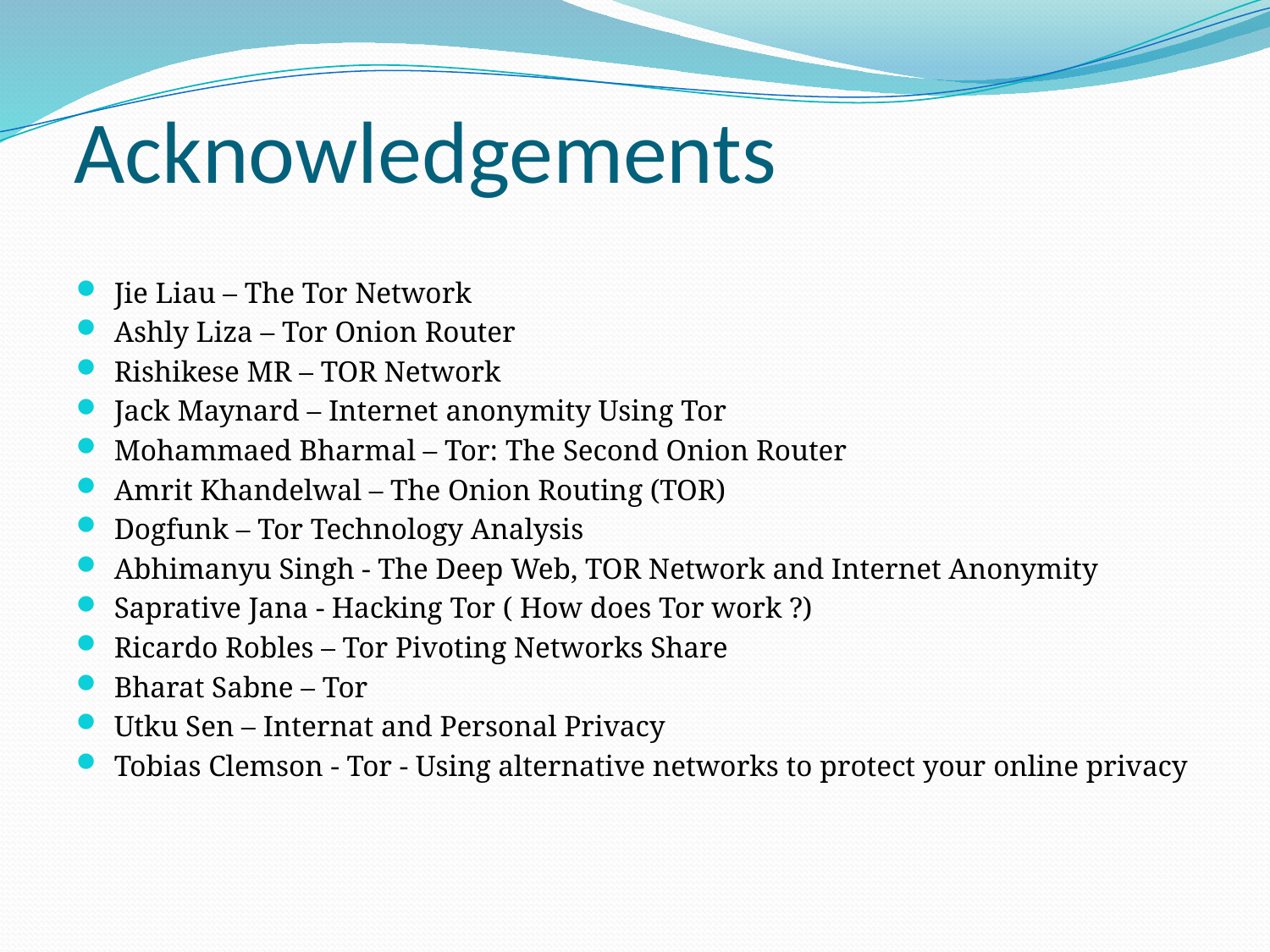

# Acknowledgements
Jie Liau – The Tor Network
Ashly Liza – Tor Onion Router
Rishikese MR – TOR Network
Jack Maynard – Internet anonymity Using Tor
Mohammaed Bharmal – Tor: The Second Onion Router
Amrit Khandelwal – The Onion Routing (TOR)
Dogfunk – Tor Technology Analysis
Abhimanyu Singh - The Deep Web, TOR Network and Internet Anonymity
Saprative Jana - Hacking Tor ( How does Tor work ?)
Ricardo Robles – Tor Pivoting Networks Share
Bharat Sabne – Tor
Utku Sen – Internat and Personal Privacy
Tobias Clemson - Tor - Using alternative networks to protect your online privacy